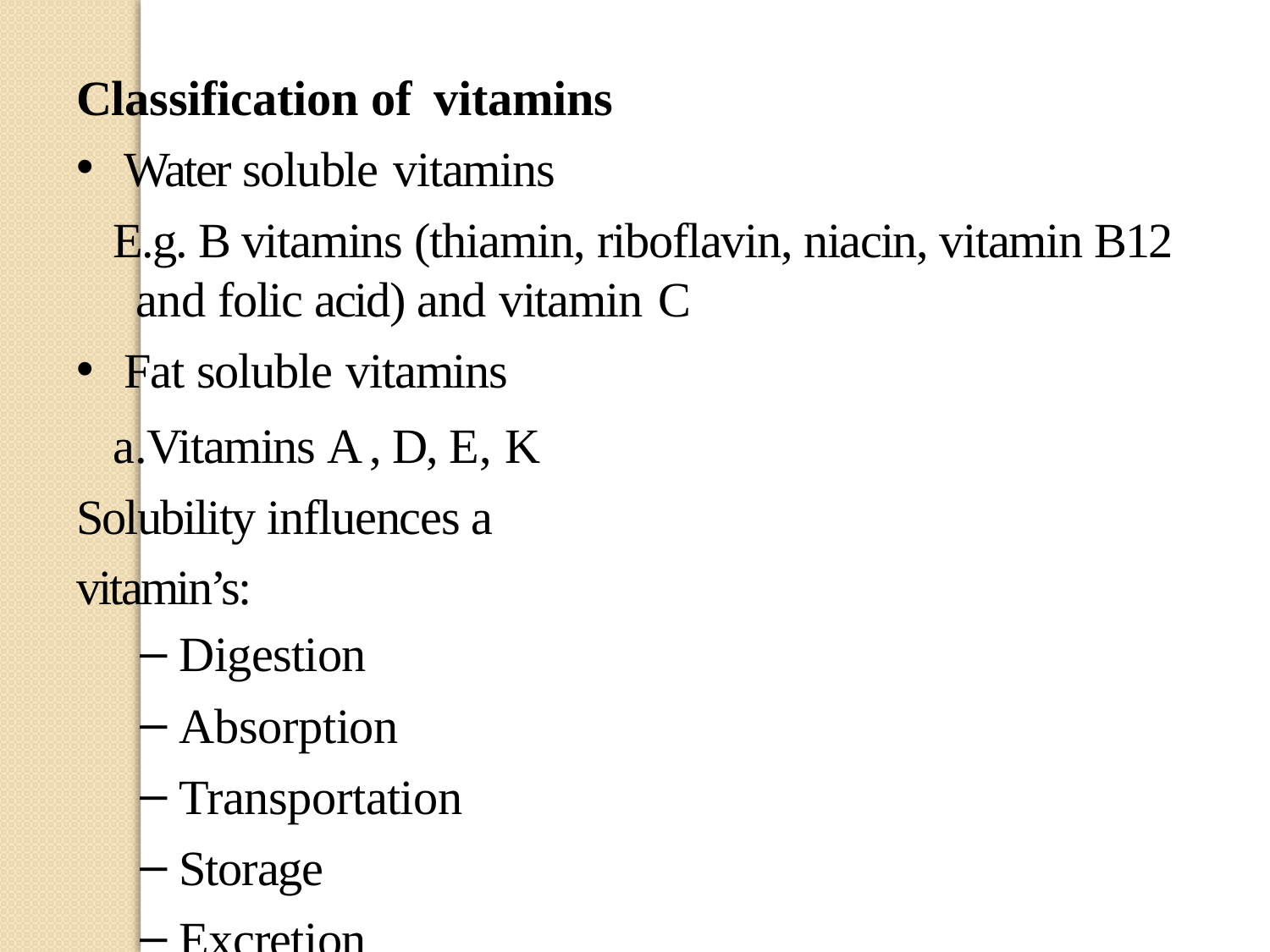

Classification of	vitamins
Water soluble vitamins
E.g. B vitamins (thiamin, riboflavin, niacin, vitamin B12  and folic acid) and vitamin C
Fat soluble vitamins
Vitamins A , D, E, K  Solubility influences a vitamin’s:
Digestion
Absorption
Transportation
Storage
Excretion